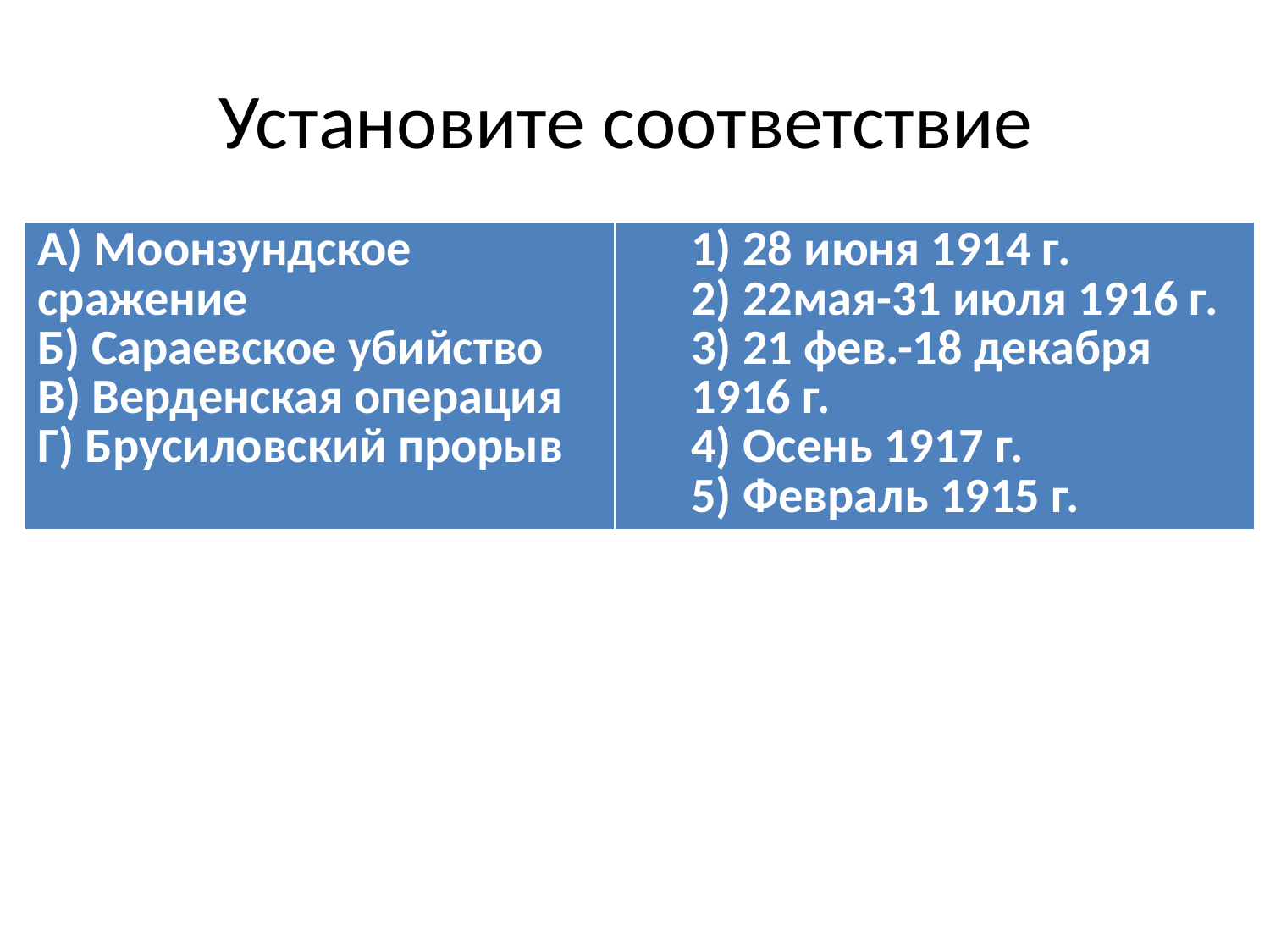

# Установите соответствие
| А) Моонзундское сражение Б) Сараевское убийство В) Верденская операция Г) Брусиловский прорыв | 1) 28 июня 1914 г. 2) 22мая-31 июля 1916 г. 3) 21 фев.-18 декабря 1916 г. 4) Осень 1917 г. 5) Февраль 1915 г. |
| --- | --- |